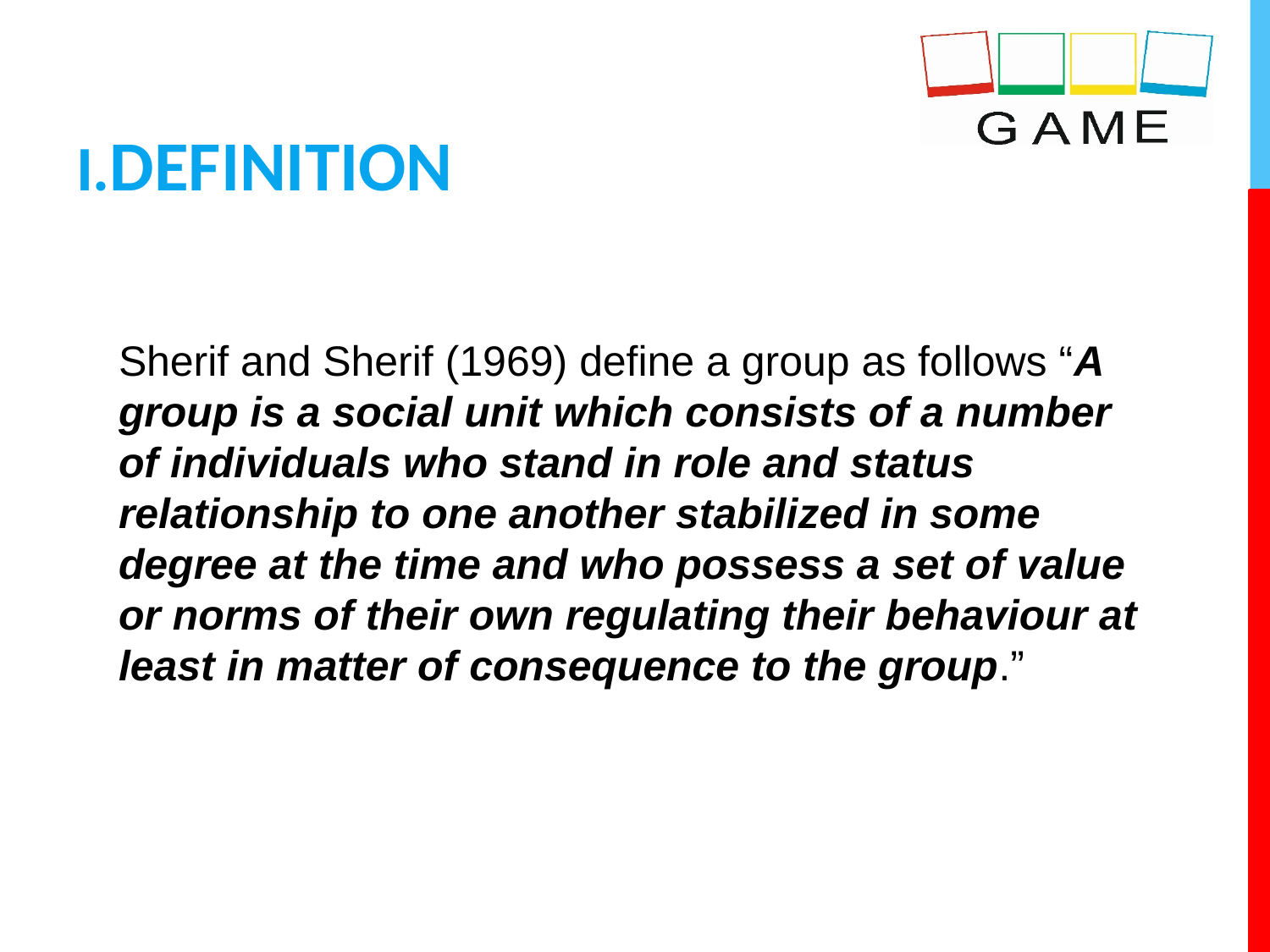

# I.DEFINITION

Sherif and Sherif (1969) define a group as follows “A group is a social unit which consists of a number of individuals who stand in role and status relationship to one another stabilized in some degree at the time and who possess a set of value or norms of their own regulating their behaviour at least in matter of consequence to the group.”